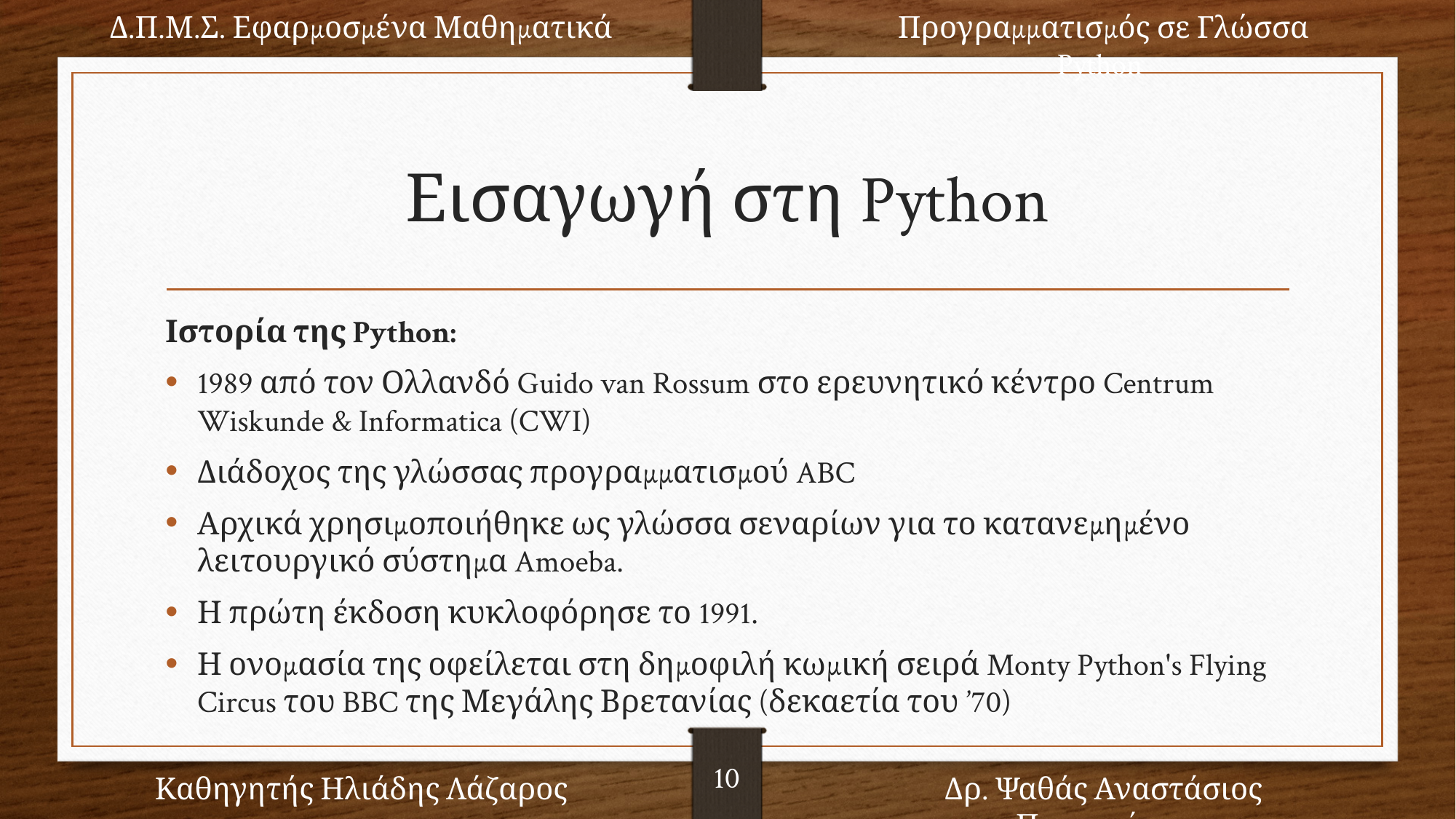

Δ.Π.Μ.Σ. Εφαρμοσμένα Μαθηματικά
Προγραμματισμός σε Γλώσσα Python
10
Καθηγητής Ηλιάδης Λάζαρος
Δρ. Ψαθάς Αναστάσιος Παναγιώτης
# Εισαγωγή στη Python
Ιστορία της Python:
1989 από τον Ολλανδό Guido van Rossum στο ερευνητικό κέντρο Centrum Wiskunde & Informatica (CWI)
Διάδοχος της γλώσσας προγραμματισμού ABC
Αρχικά χρησιμοποιήθηκε ως γλώσσα σεναρίων για το κατανεμημένο λειτουργικό σύστημα Amoeba.
Η πρώτη έκδοση κυκλοφόρησε το 1991.
Η ονομασία της οφείλεται στη δημοφιλή κωμική σειρά Monty Python's Flying Circus του BBC της Μεγάλης Βρετανίας (δεκαετία του ’70)